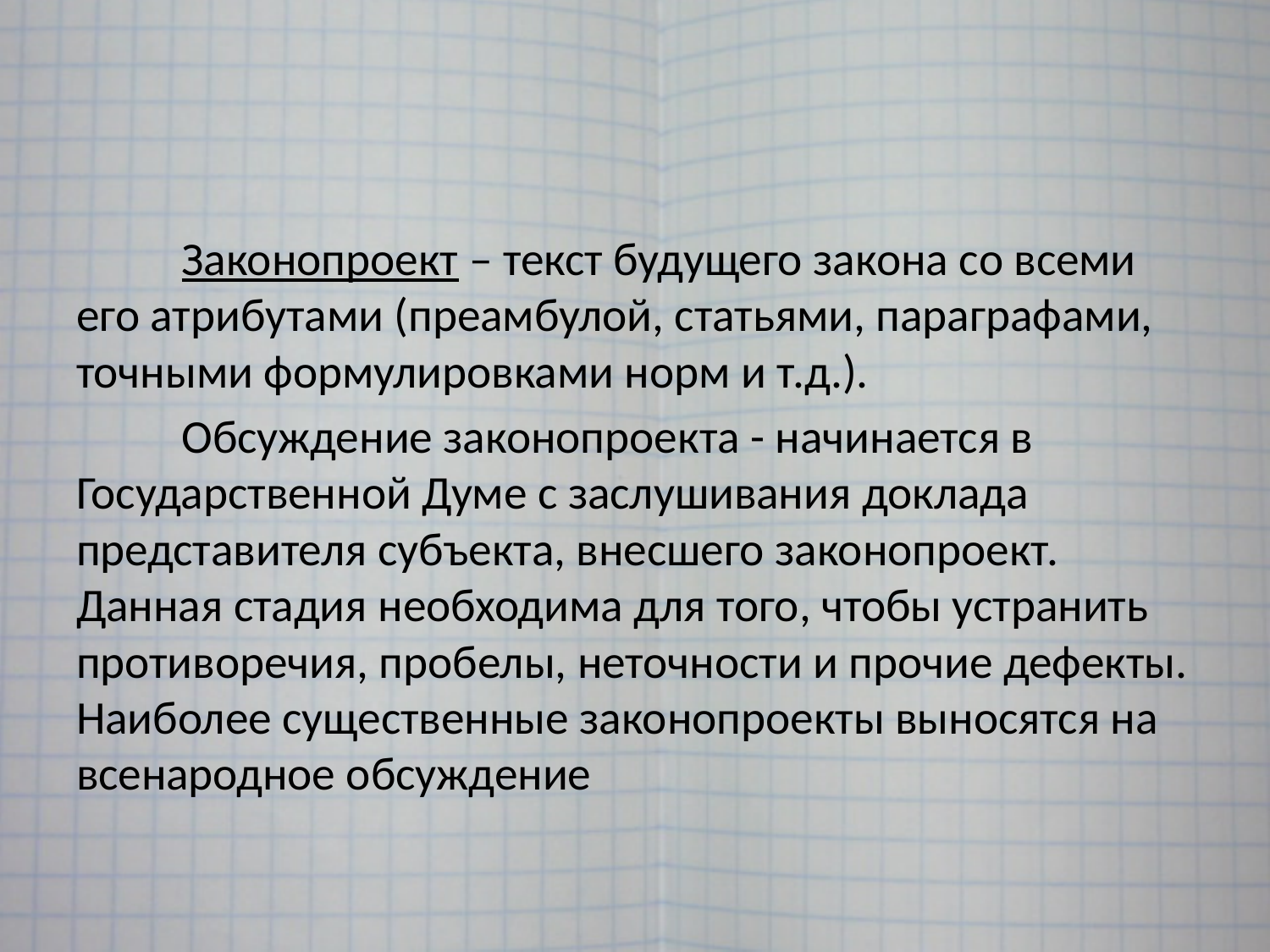

#
	Законопроект – текст будущего закона со всеми его атрибутами (преамбулой, статьями, параграфами, точными формулировками норм и т.д.).
	Обсуждение законопроекта - начинается в Государственной Думе с заслушивания доклада представителя субъекта, внесшего законопроект. Данная стадия необходима для того, чтобы устранить противоречия, пробелы, неточности и прочие дефекты. Наиболее существенные законопроекты выносятся на всенародное обсуждение